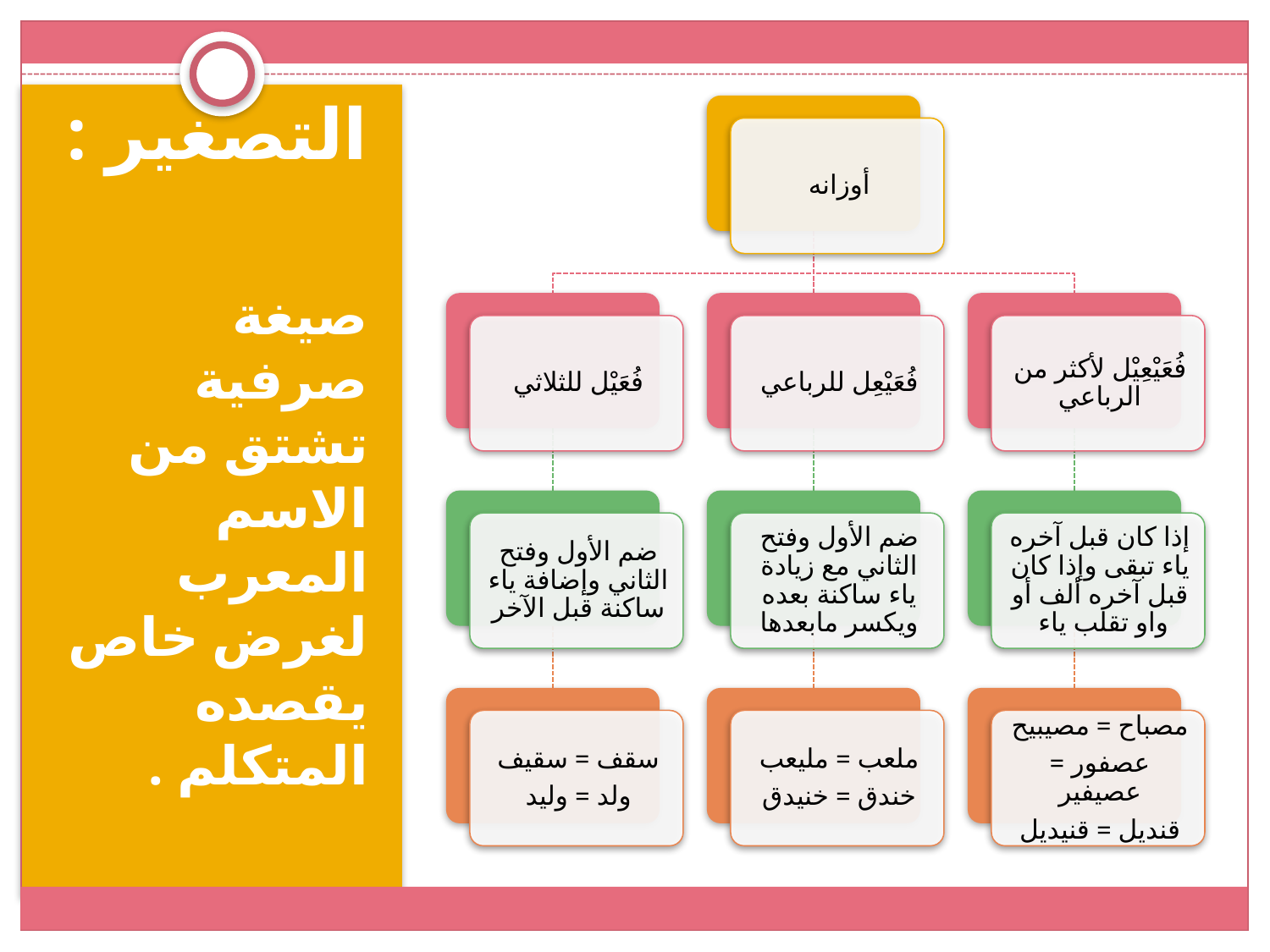

أوزانه
فُعَيْل للثلاثي
ضم الأول وفتح الثاني وإضافة ياء ساكنة قبل الآخر
سقف = سقيف
ولد = وليد
فُعَيْعِل للرباعي
ضم الأول وفتح الثاني مع زيادة ياء ساكنة بعده ويكسر مابعدها
ملعب = مليعب
خندق = خنيدق
فُعَيْعِيْل لأكثر من الرباعي
إذا كان قبل آخره ياء تبقى وإذا كان قبل آخره ألف أو واو تقلب ياء
مصباح = مصيبيح
عصفور = عصيفير
قنديل = قنيديل
# التصغير :
صيغة صرفية تشتق من الاسم المعرب لغرض خاص يقصده المتكلم .